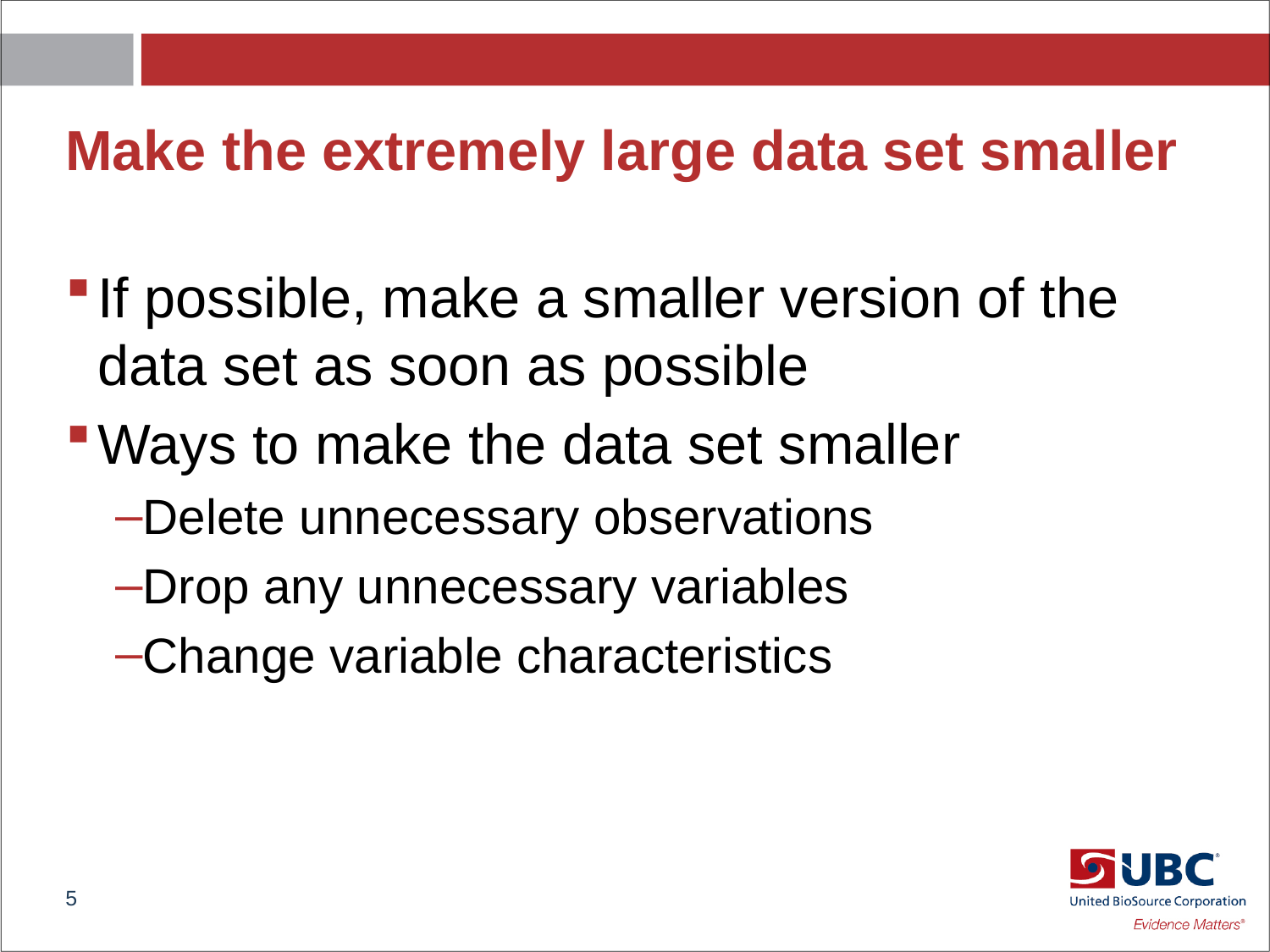

# Make the extremely large data set smaller

If possible, make a smaller version of the data set as soon as possible
Ways to make the data set smaller
Delete unnecessary observations
Drop any unnecessary variables
Change variable characteristics
5